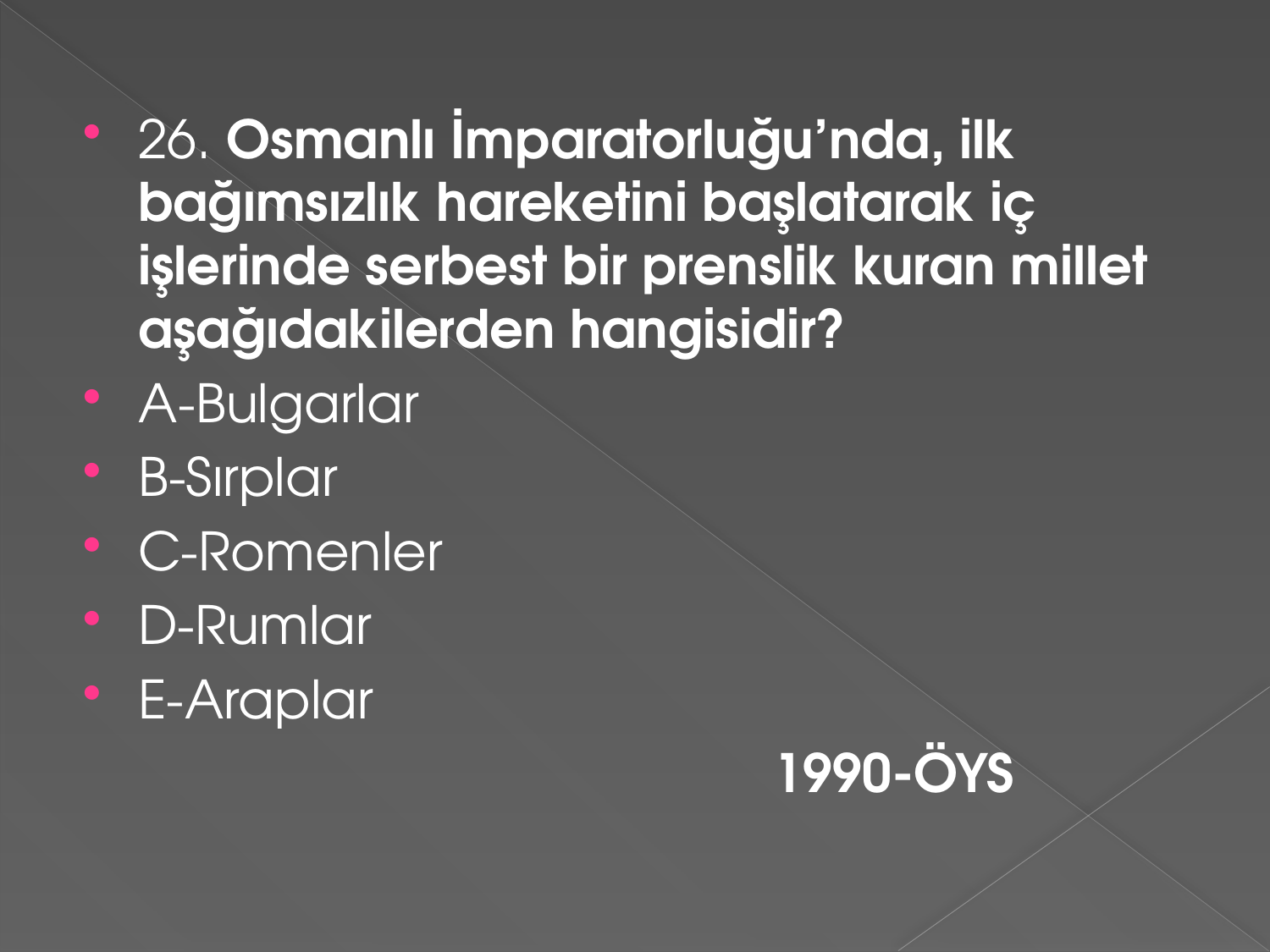

26. Osmanlı İmparatorluğu’nda, ilk bağımsızlık hareketini başlatarak iç işlerinde serbest bir prenslik kuran millet aşağıdakilerden hangisidir?
A-Bulgarlar
B-Sırplar
C-Romenler
D-Rumlar
E-Araplar
						1990-ÖYS